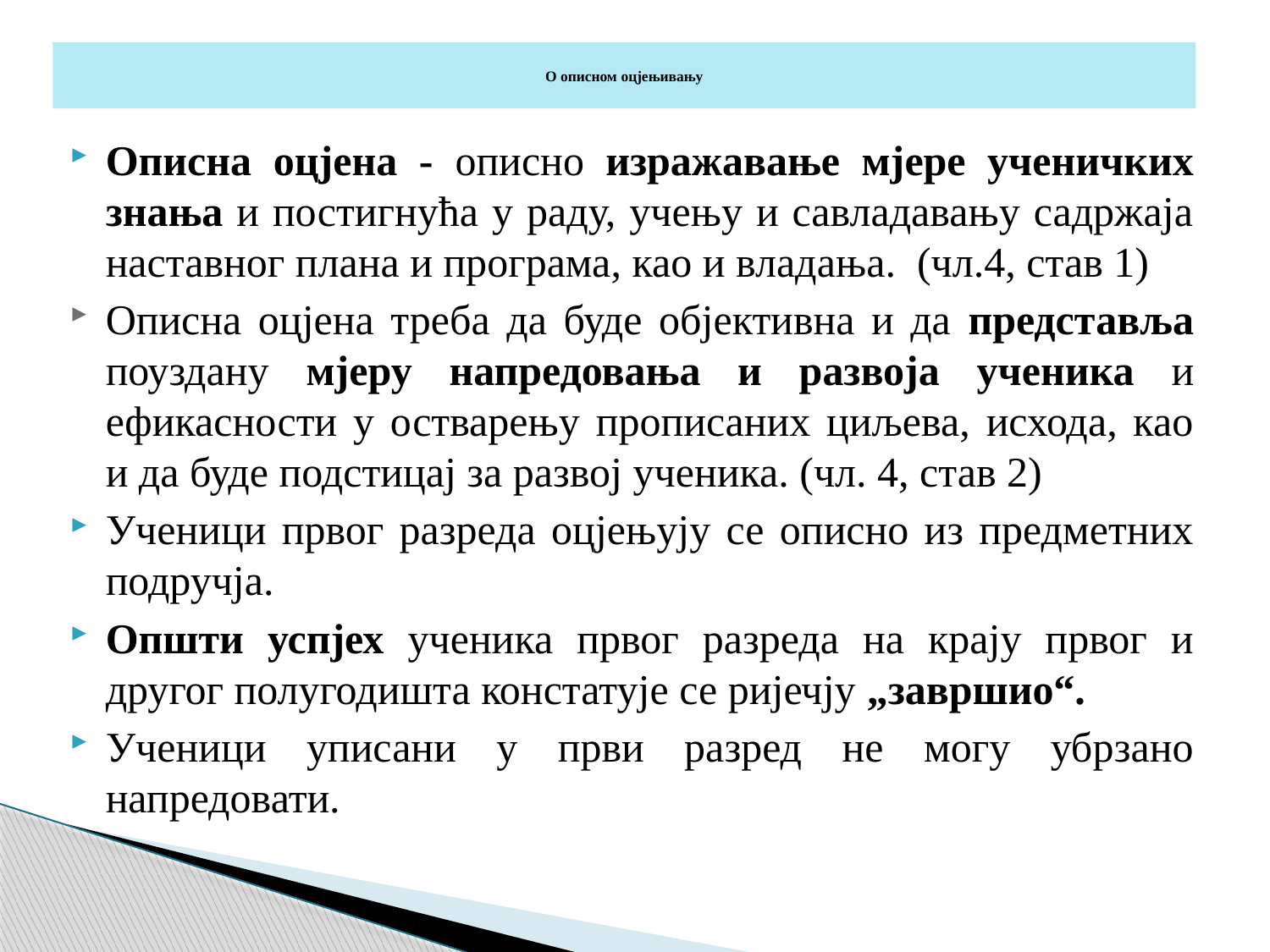

# О описном оцјењивању
Описна oцјена - описно изражавање мјере ученичких знања и постигнућа у раду, учењу и савладавању садржаја наставног плана и програма, као и владања.  (чл.4, став 1)
Описна оцјена треба да буде објективна и да представља поуздану мјеру напредовања и развоја ученика и ефикасности у остварењу прописаних циљева, исхода, као и да буде подстицај за развој ученика. (чл. 4, став 2)
Ученици првог разреда оцјењују се описно из предметних подручја.
Општи успјех ученика првог разреда на крају првог и другог полугодишта констатује се ријечју „завршио“.
Ученици уписани у први разред не могу убрзано напредовати.